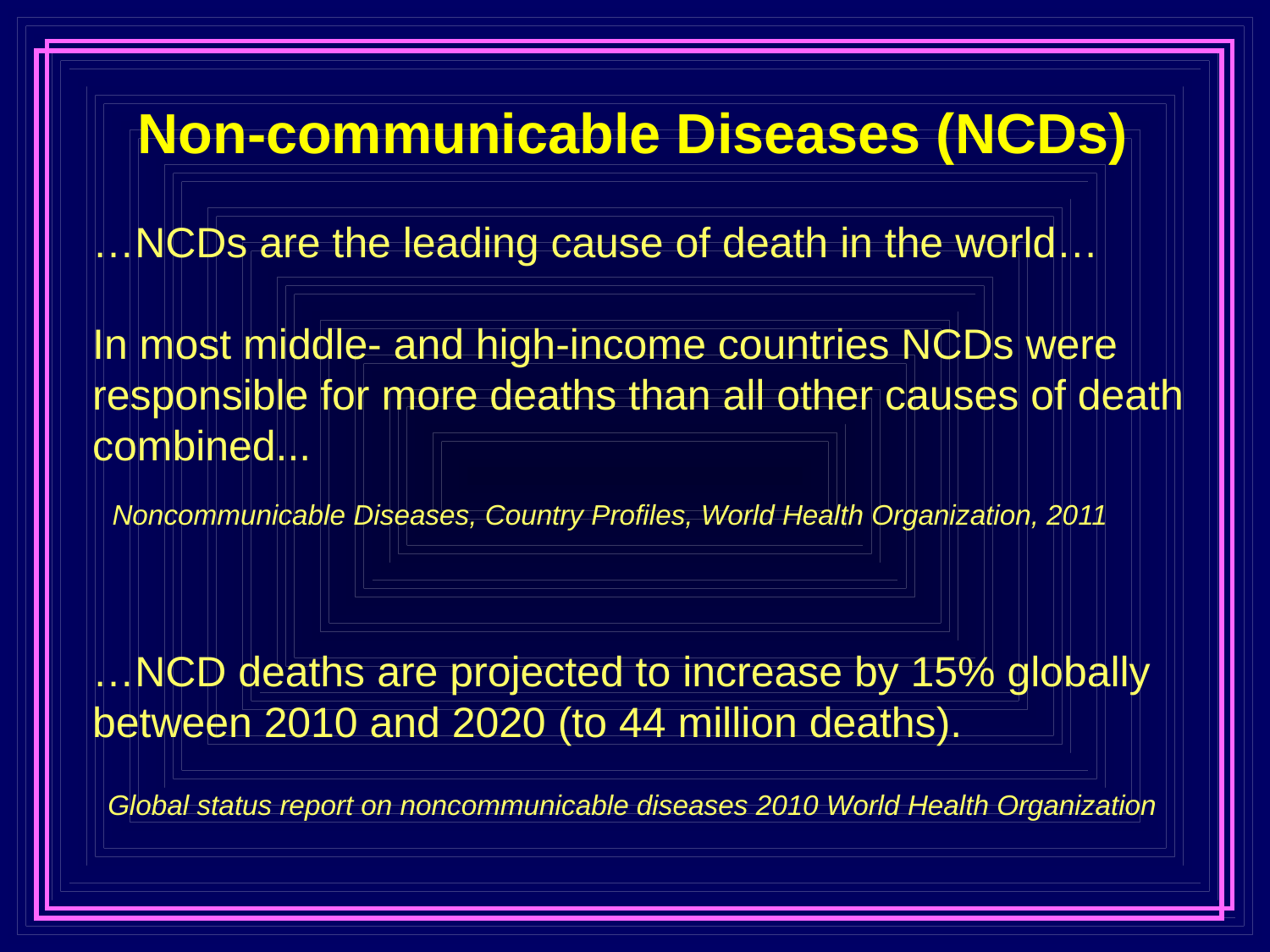

Non-communicable Diseases (NCDs)
…NCDs are the leading cause of death in the world…

In most middle- and high-income countries NCDs were responsible for more deaths than all other causes of death combined...
Noncommunicable Diseases, Country Proﬁles, World Health Organization, 2011
…NCD deaths are projected to increase by 15% globally between 2010 and 2020 (to 44 million deaths).
Global status report on noncommunicable diseases 2010 World Health Organization